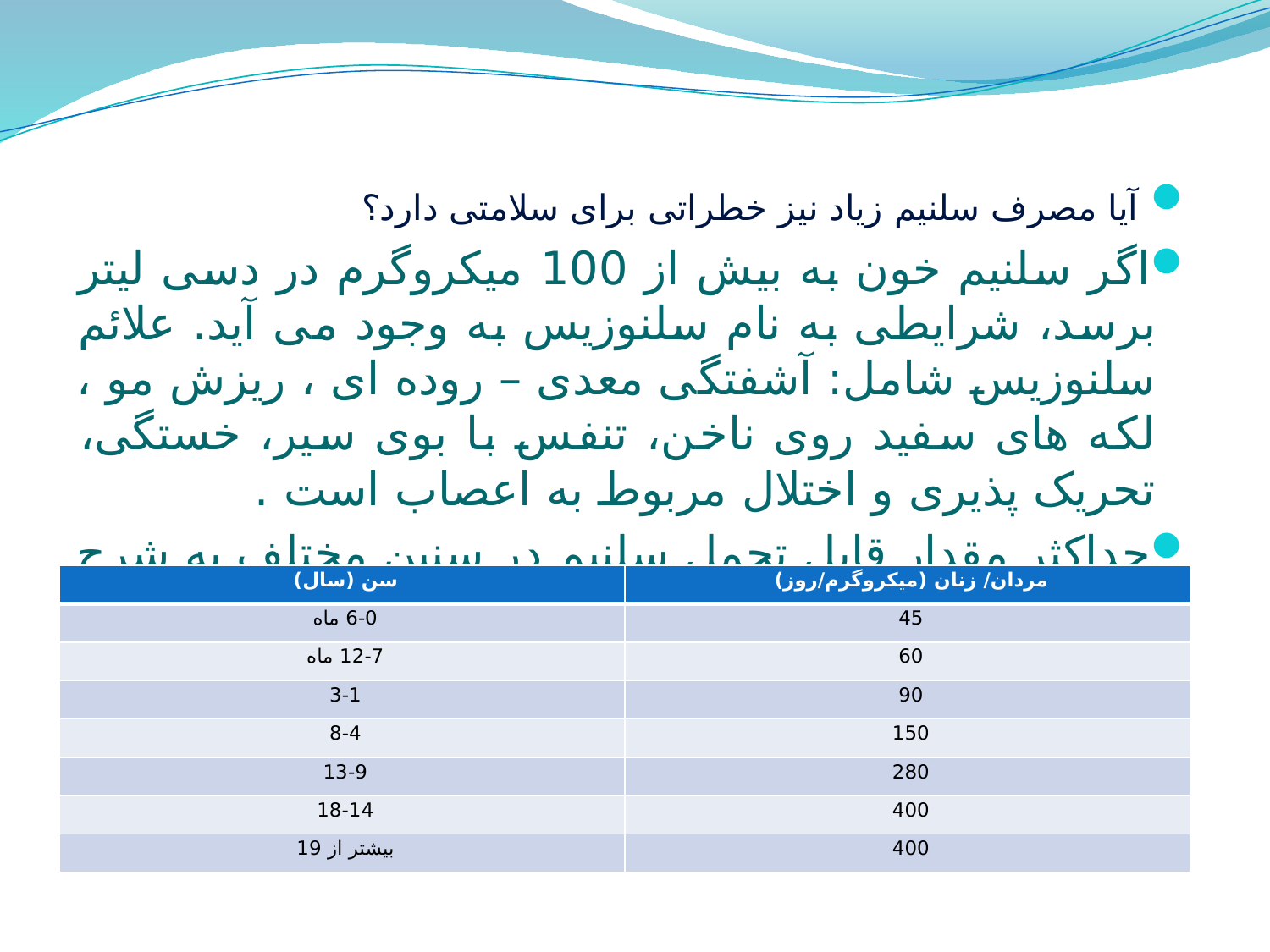

آیا مصرف سلنیم زیاد نیز خطراتی برای سلامتی دارد؟
اگر سلنیم خون به بیش از 100 میکروگرم در دسی لیتر برسد، شرایطی به نام سلنوزیس به وجود می آید. علائم سلنوزیس شامل: آشفتگی معدی – روده ای ، ریزش مو ، لکه های سفید روی ناخن، تنفس با بوی سیر، خستگی، تحریک پذیری و اختلال مربوط به اعصاب است .
حداکثر مقدار قابل تحمل سلنیم در سنین مختلف به شرح زیر می باشد:

| سن (سال) | مردان/ زنان (میکروگرم/روز) |
| --- | --- |
| 6-0 ماه | 45 |
| 12-7 ماه | 60 |
| 3-1 | 90 |
| 8-4 | 150 |
| 13-9 | 280 |
| 18-14 | 400 |
| بیشتر از 19 | 400 |